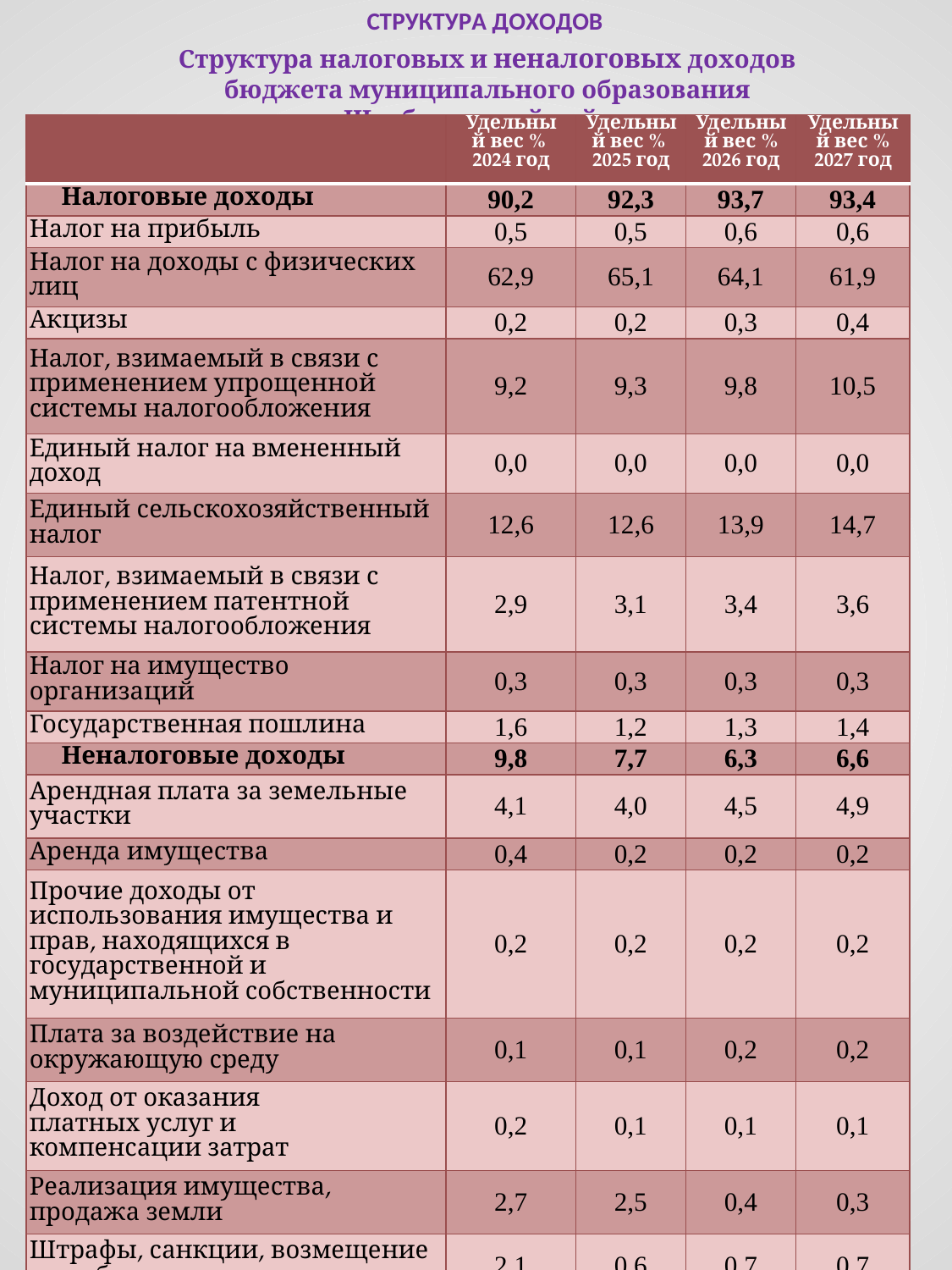

СТРУКТУРА ДОХОДОВ
Структура налоговых и неналоговых доходов бюджета муниципального образования Щербиновский район
|  | Удельный вес % 2024 год | Удельный вес % 2025 год | Удельный вес % 2026 год | Удельный вес % 2027 год |
| --- | --- | --- | --- | --- |
| Налоговые доходы | 90,2 | 92,3 | 93,7 | 93,4 |
| Налог на прибыль | 0,5 | 0,5 | 0,6 | 0,6 |
| Налог на доходы с физических лиц | 62,9 | 65,1 | 64,1 | 61,9 |
| Акцизы | 0,2 | 0,2 | 0,3 | 0,4 |
| Налог, взимаемый в связи с применением упрощенной системы налогообложения | 9,2 | 9,3 | 9,8 | 10,5 |
| Единый налог на вмененный доход | 0,0 | 0,0 | 0,0 | 0,0 |
| Единый сельскохозяйственный налог | 12,6 | 12,6 | 13,9 | 14,7 |
| Налог, взимаемый в связи с применением патентной системы налогообложения | 2,9 | 3,1 | 3,4 | 3,6 |
| Налог на имущество организаций | 0,3 | 0,3 | 0,3 | 0,3 |
| Государственная пошлина | 1,6 | 1,2 | 1,3 | 1,4 |
| Неналоговые доходы | 9,8 | 7,7 | 6,3 | 6,6 |
| Арендная плата за земельные участки | 4,1 | 4,0 | 4,5 | 4,9 |
| Аренда имущества | 0,4 | 0,2 | 0,2 | 0,2 |
| Прочие доходы от использования имущества и прав, находящихся в государственной и муниципальной собственности | 0,2 | 0,2 | 0,2 | 0,2 |
| Плата за воздействие на окружающую среду | 0,1 | 0,1 | 0,2 | 0,2 |
| Доход от оказания платных услуг и компенсации затрат | 0,2 | 0,1 | 0,1 | 0,1 |
| Реализация имущества, продажа земли | 2,7 | 2,5 | 0,4 | 0,3 |
| Штрафы, санкции, возмещение ущерба | 2,1 | 0,6 | 0,7 | 0,7 |
| ИТОГО | 100 | 100 | 100 | 100 |